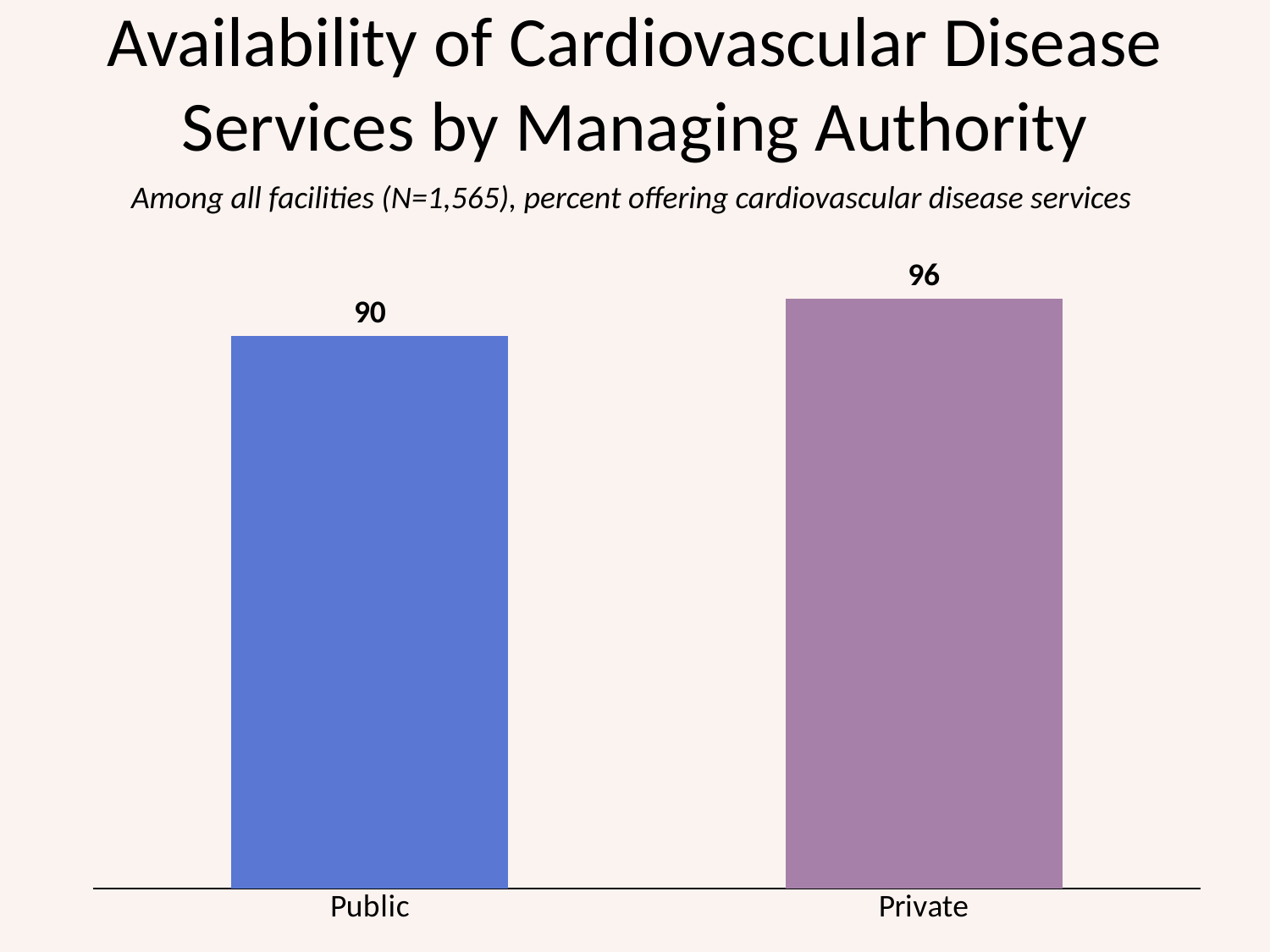

Availability of Cardiovascular Disease Services by Managing Authority
Among all facilities (N=1,565), percent offering cardiovascular disease services

### Chart

| Category | CVD |
|---|---|
| Public | 90.0 |
| Private | 96.0 |